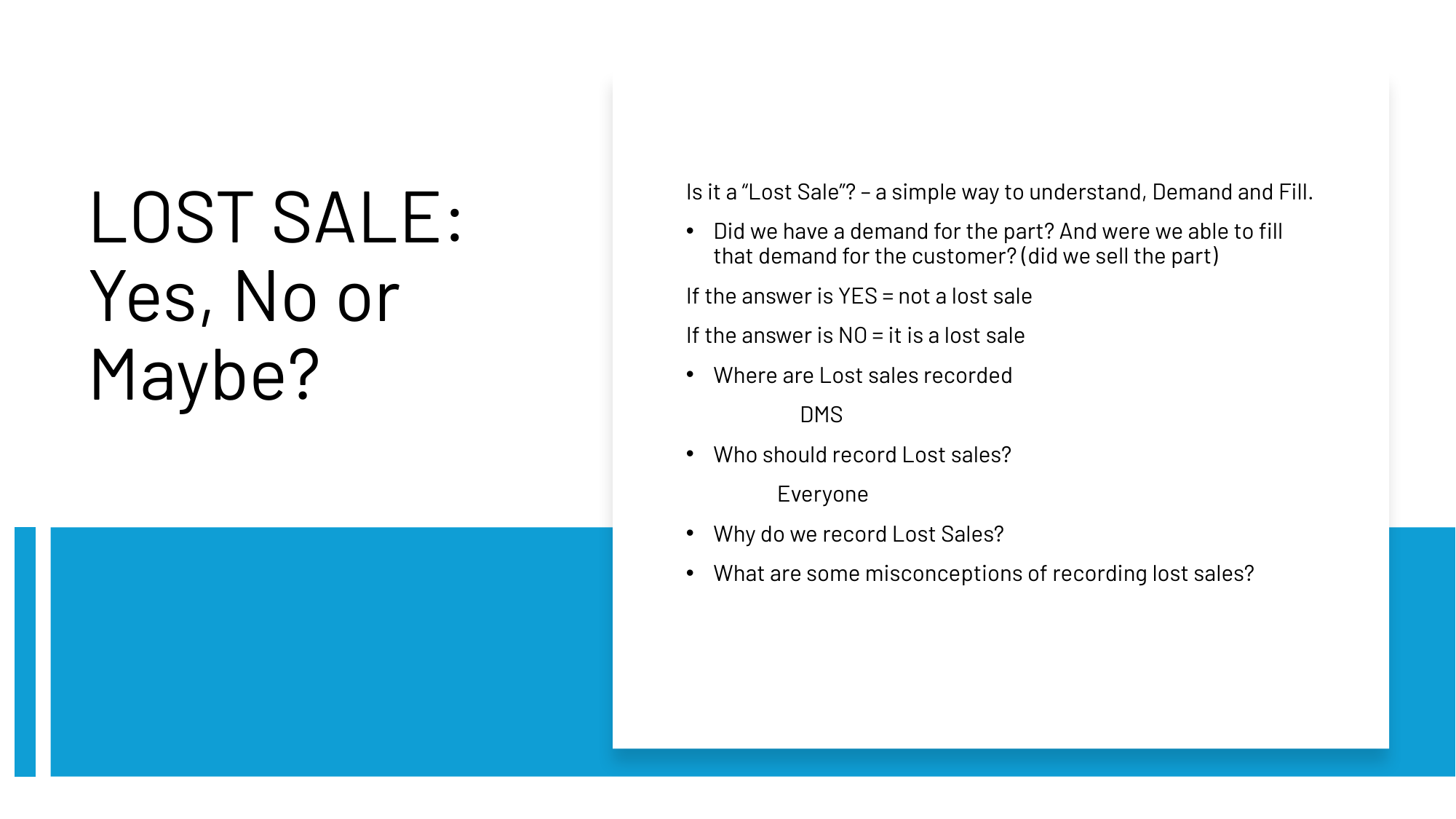

Is it a “Lost Sale”? – a simple way to understand, Demand and Fill.
Did we have a demand for the part? And were we able to fill that demand for the customer? (did we sell the part)
If the answer is YES = not a lost sale
If the answer is NO = it is a lost sale
Where are Lost sales recorded
                         DMS
Who should record Lost sales?
                    Everyone
Why do we record Lost Sales?
What are some misconceptions of recording lost sales?
# LOST SALE: Yes, No or Maybe?